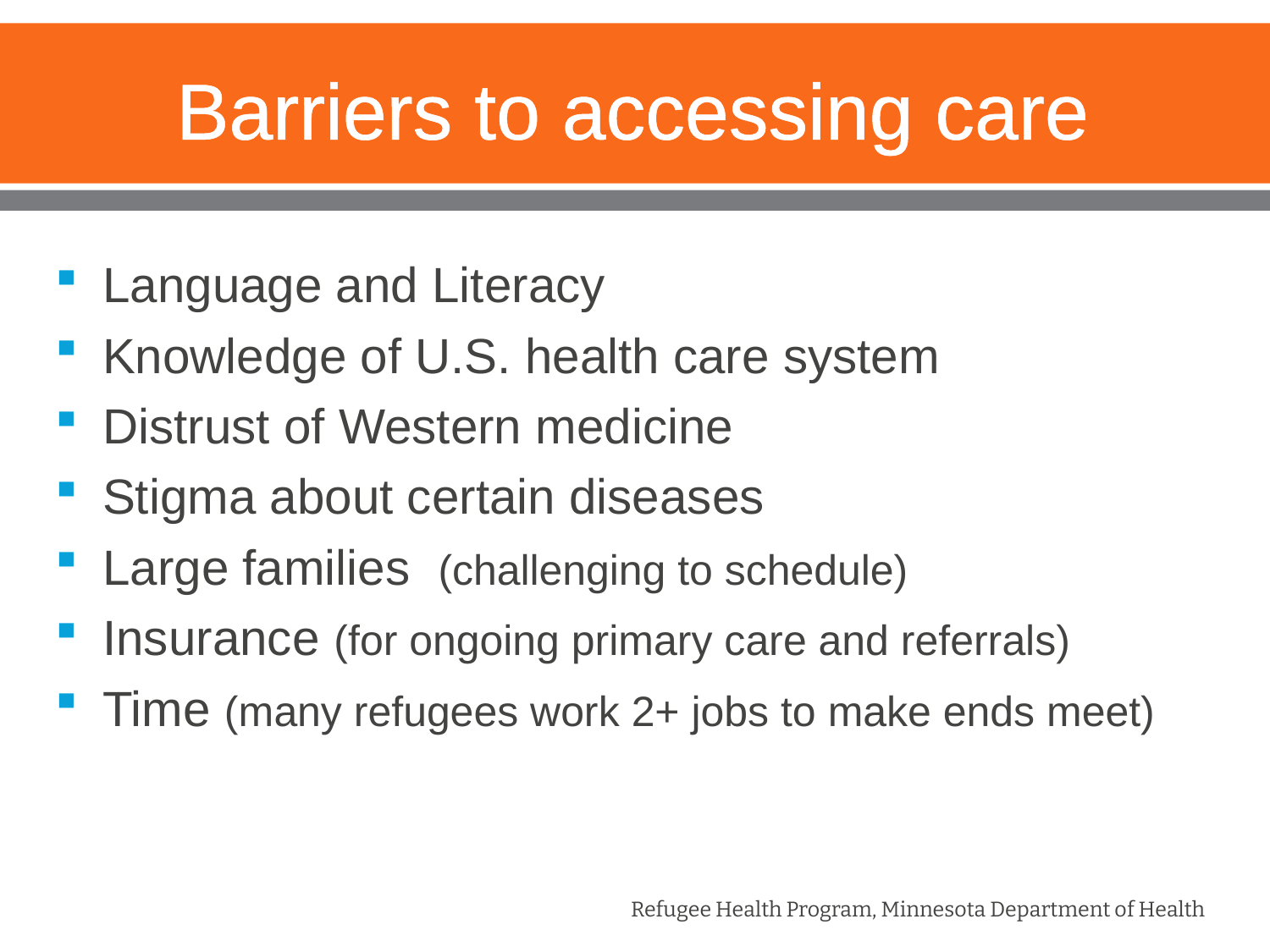

# Barriers to accessing care
Language and Literacy
Knowledge of U.S. health care system
Distrust of Western medicine
Stigma about certain diseases
Large families  (challenging to schedule)
Insurance (for ongoing primary care and referrals)
Time (many refugees work 2+ jobs to make ends meet)
Refugee Health Program, Minnesota Department of Health